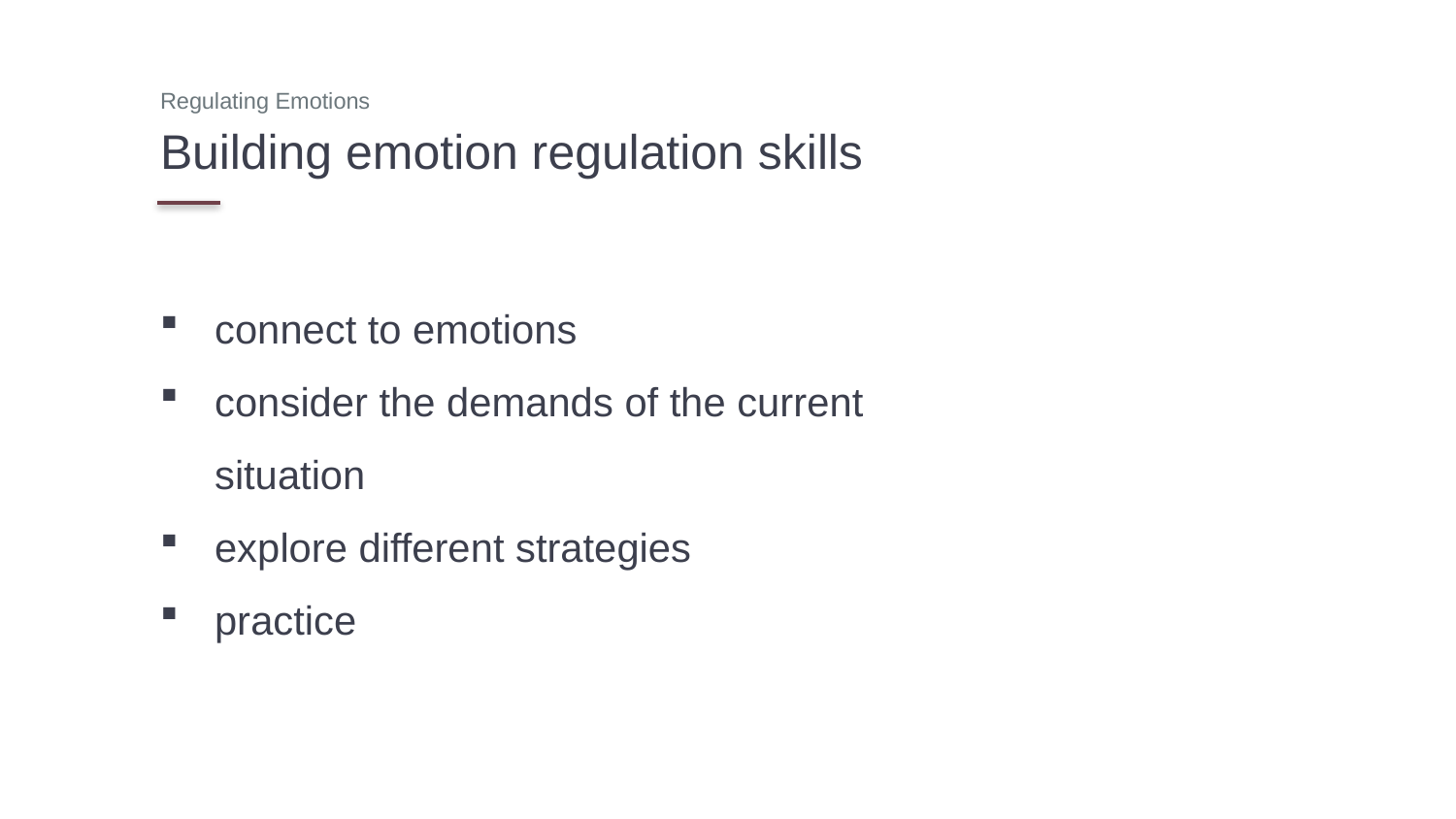

Regulating Emotions
# Building emotion regulation skills
connect to emotions
consider the demands of the current situation
explore different strategies
practice